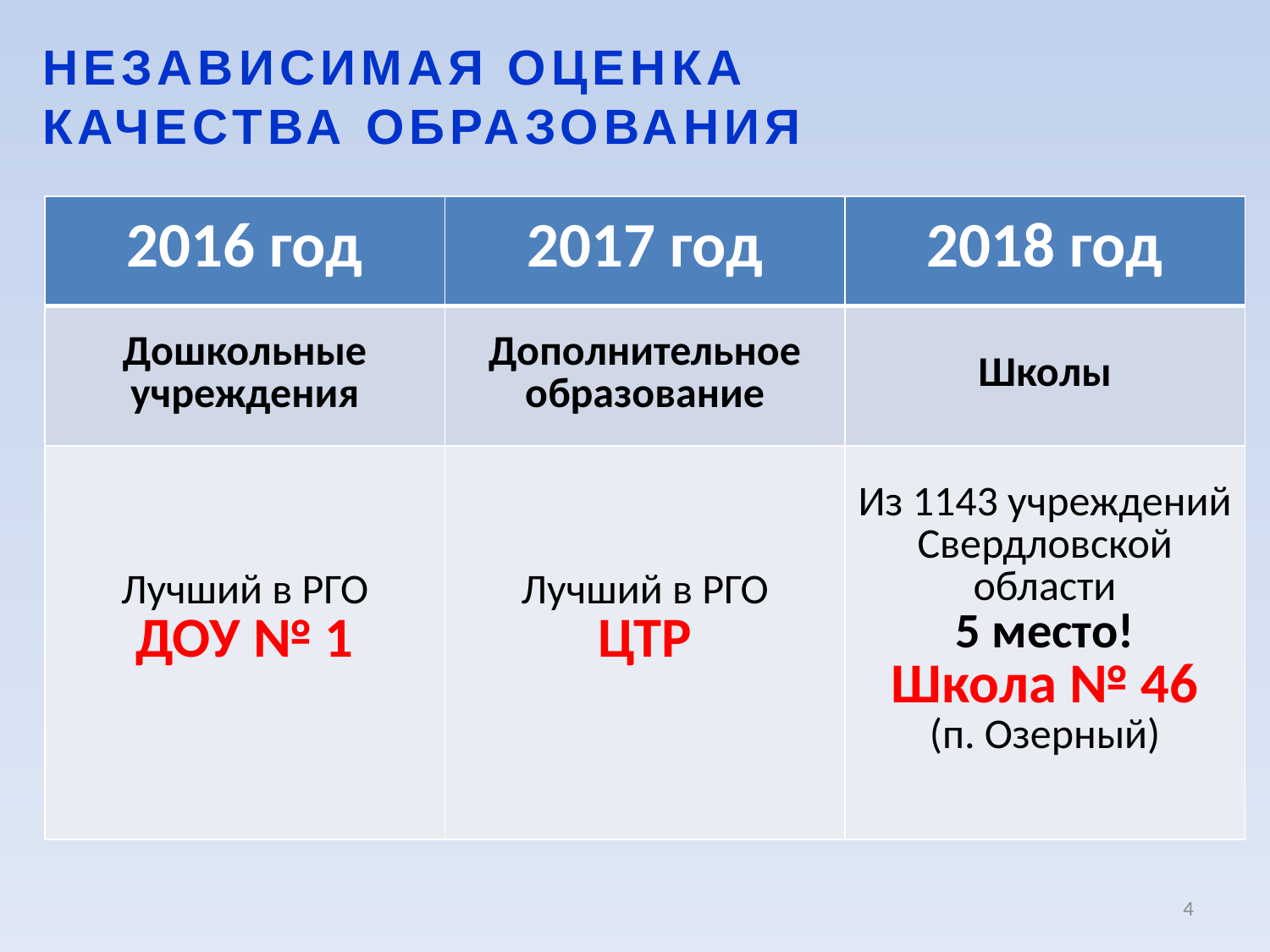

НЕЗАВИСИМАЯ ОЦЕНКА
КАЧЕСТВА ОБРАЗОВАНИЯ
| 2016 год | 2017 год | 2018 год |
| --- | --- | --- |
| Дошкольные учреждения | Дополнительное образование | Школы |
| Лучший в РГО ДОУ № 1 | Лучший в РГО ЦТР | Из 1143 учреждений Свердловской области 5 место! Школа № 46 (п. Озерный) |
4